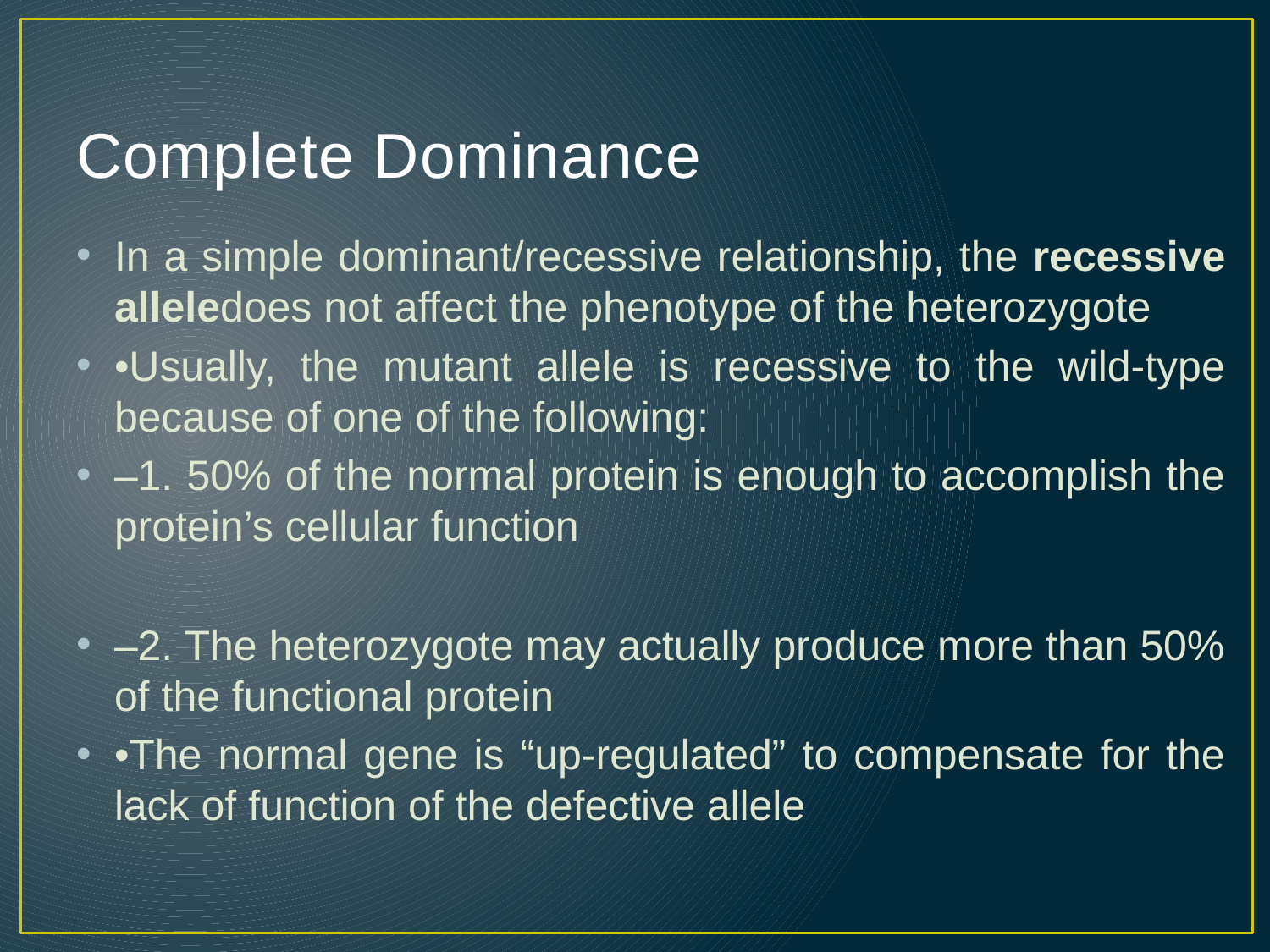

# Complete Dominance
In a simple dominant/recessive relationship, the recessive alleledoes not affect the phenotype of the heterozygote
•Usually, the mutant allele is recessive to the wild-type because of one of the following:
–1. 50% of the normal protein is enough to accomplish the protein’s cellular function

–2. The heterozygote may actually produce more than 50% of the functional protein
•The normal gene is “up-regulated” to compensate for the lack of function of the defective allele